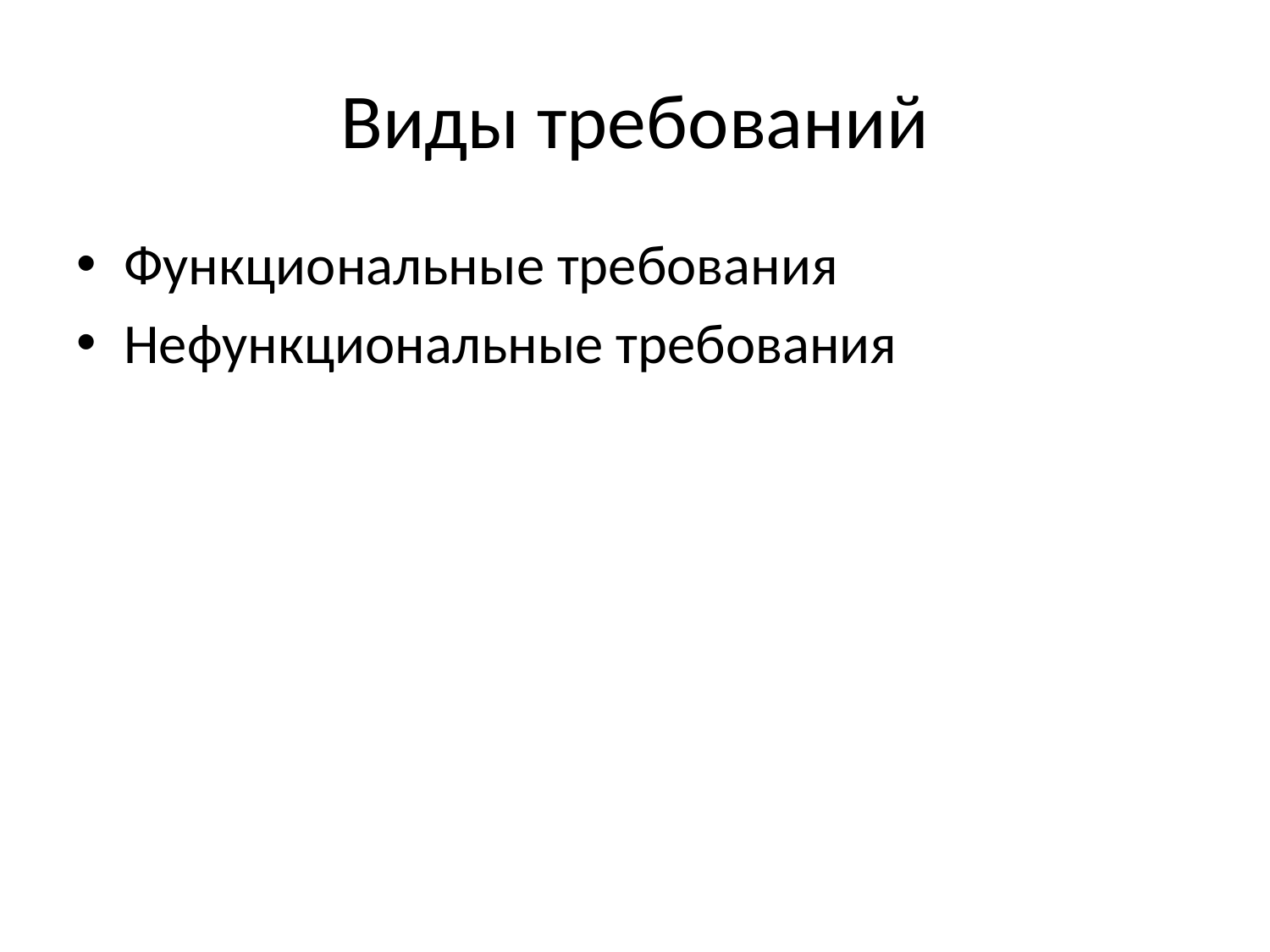

# Виды требований
Функциональные требования
Нефункциональные требования